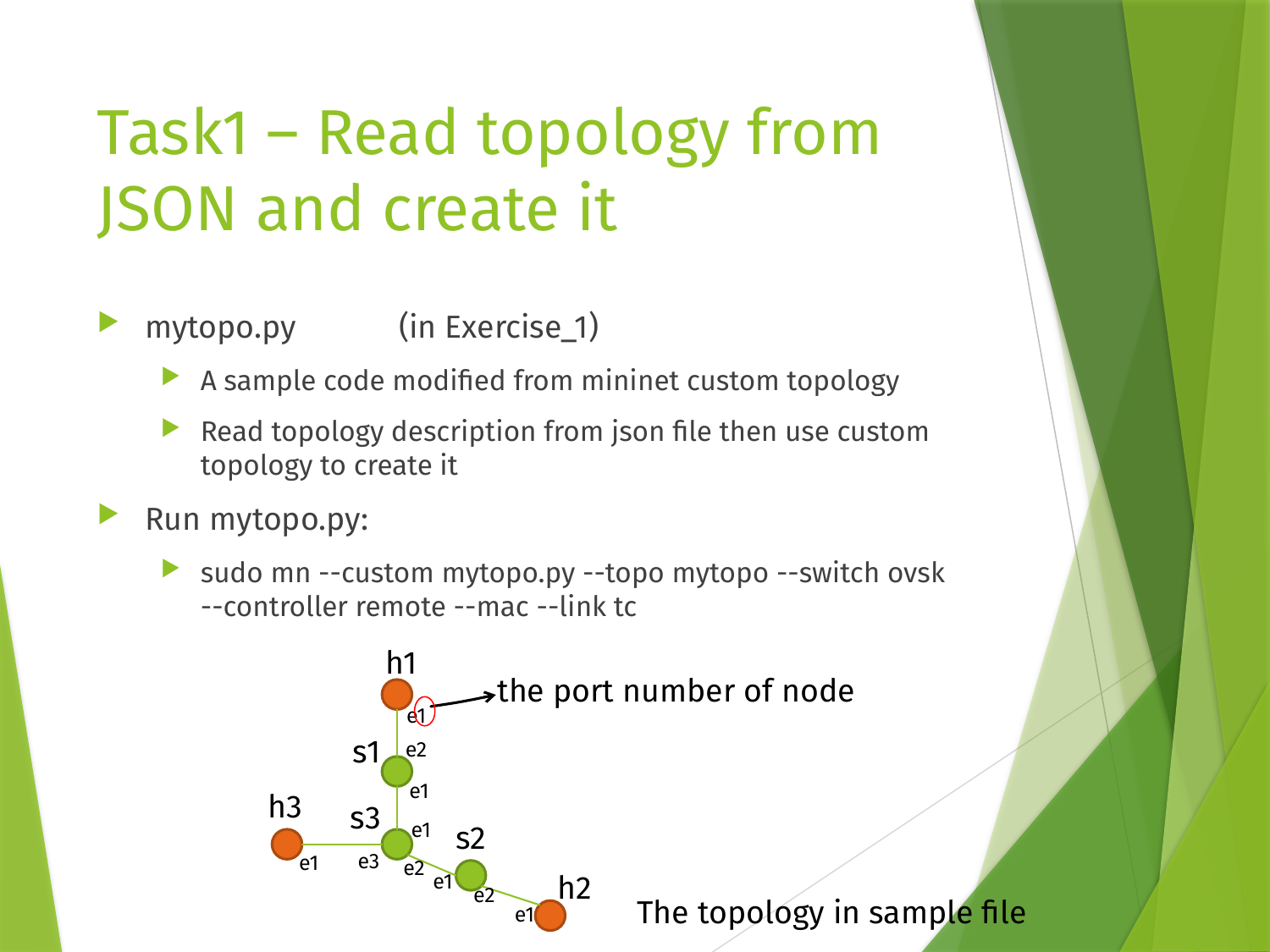

# Task1 – Read topology from JSON and create it
mytopo.py	(in Exercise_1)
A sample code modified from mininet custom topology
Read topology description from json file then use custom topology to create it
Run mytopo.py:
sudo mn --custom mytopo.py --topo mytopo --switch ovsk --controller remote --mac --link tc
h1

e1
s1
e2

e1
h3
s3
e1
s2

e3
e1
e2

e1
h2
e2
e1

the port number of node

The topology in sample file